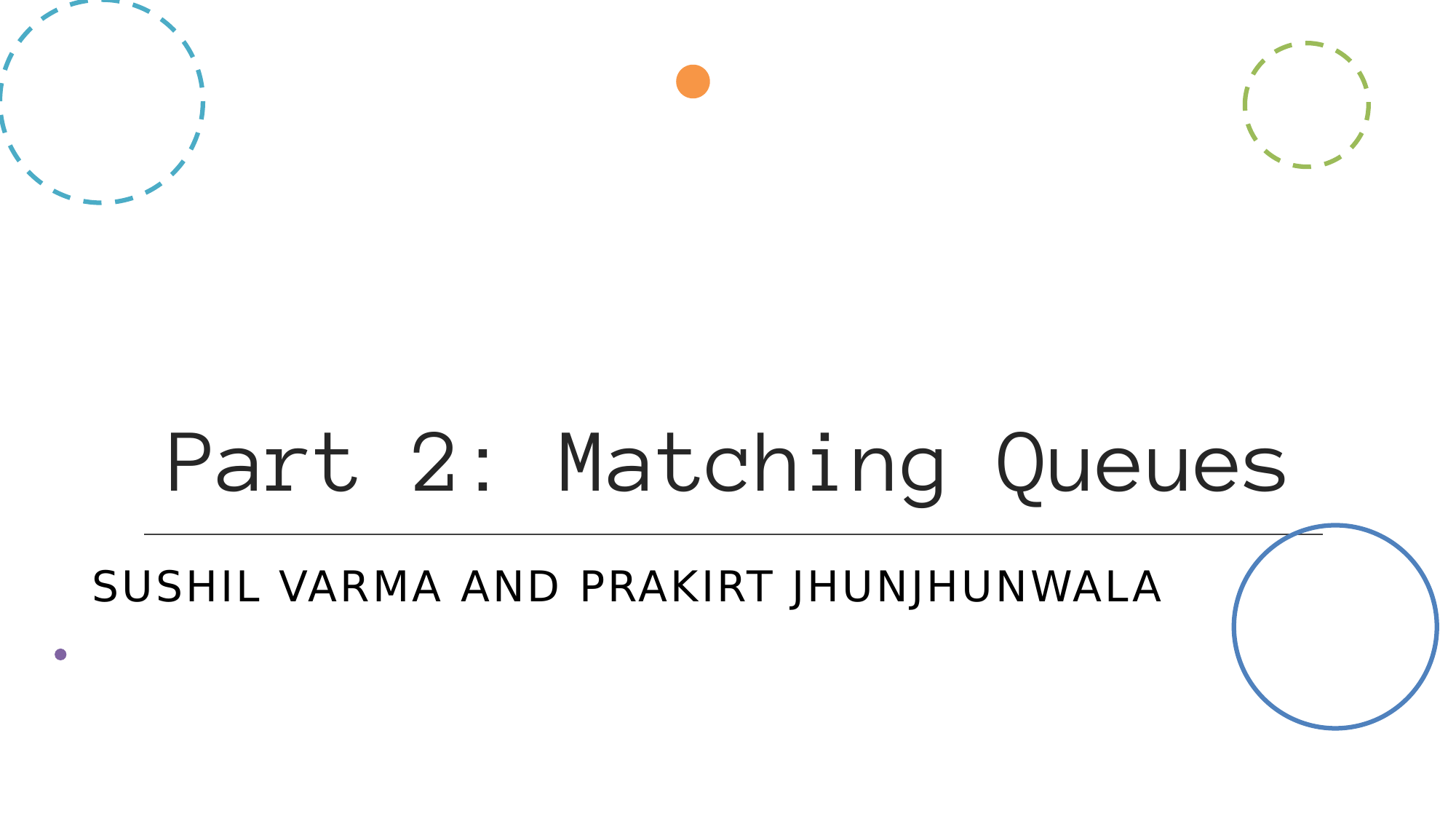

# Part 2: Matching Queues
Sushil Varma and Prakirt Jhunjhunwala
1